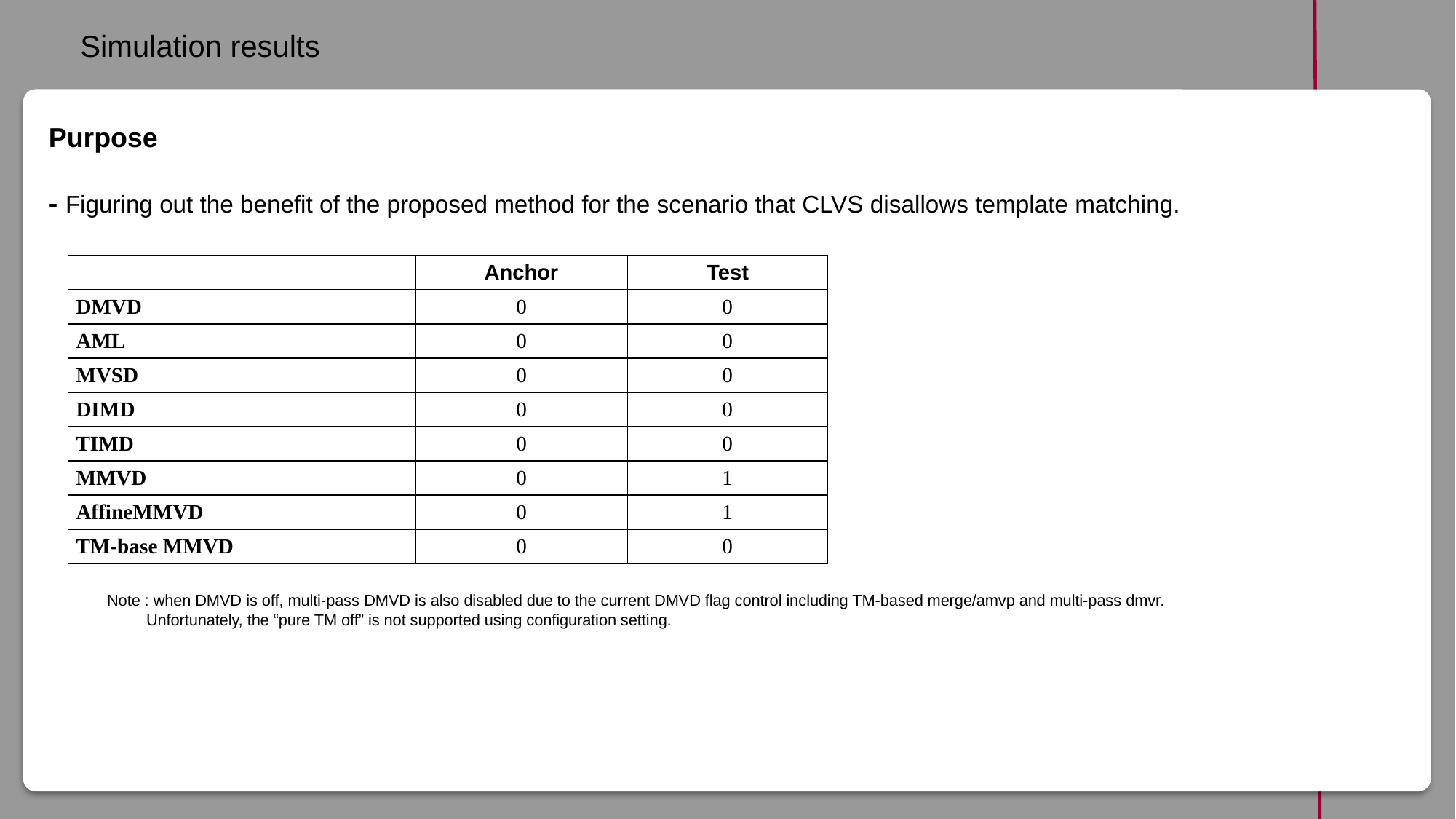

Simulation results
ind
Purpose

- Figuring out the benefit of the proposed method for the scenario that CLVS disallows template matching.
|  | Anchor | Test |
| --- | --- | --- |
| DMVD | 0 | 0 |
| AML | 0 | 0 |
| MVSD | 0 | 0 |
| DIMD | 0 | 0 |
| TIMD | 0 | 0 |
| MMVD | 0 | 1 |
| AffineMMVD | 0 | 1 |
| TM-base MMVD | 0 | 0 |
Note : when DMVD is off, multi-pass DMVD is also disabled due to the current DMVD flag control including TM-based merge/amvp and multi-pass dmvr.
         Unfortunately, the “pure TM off” is not supported using configuration setting.